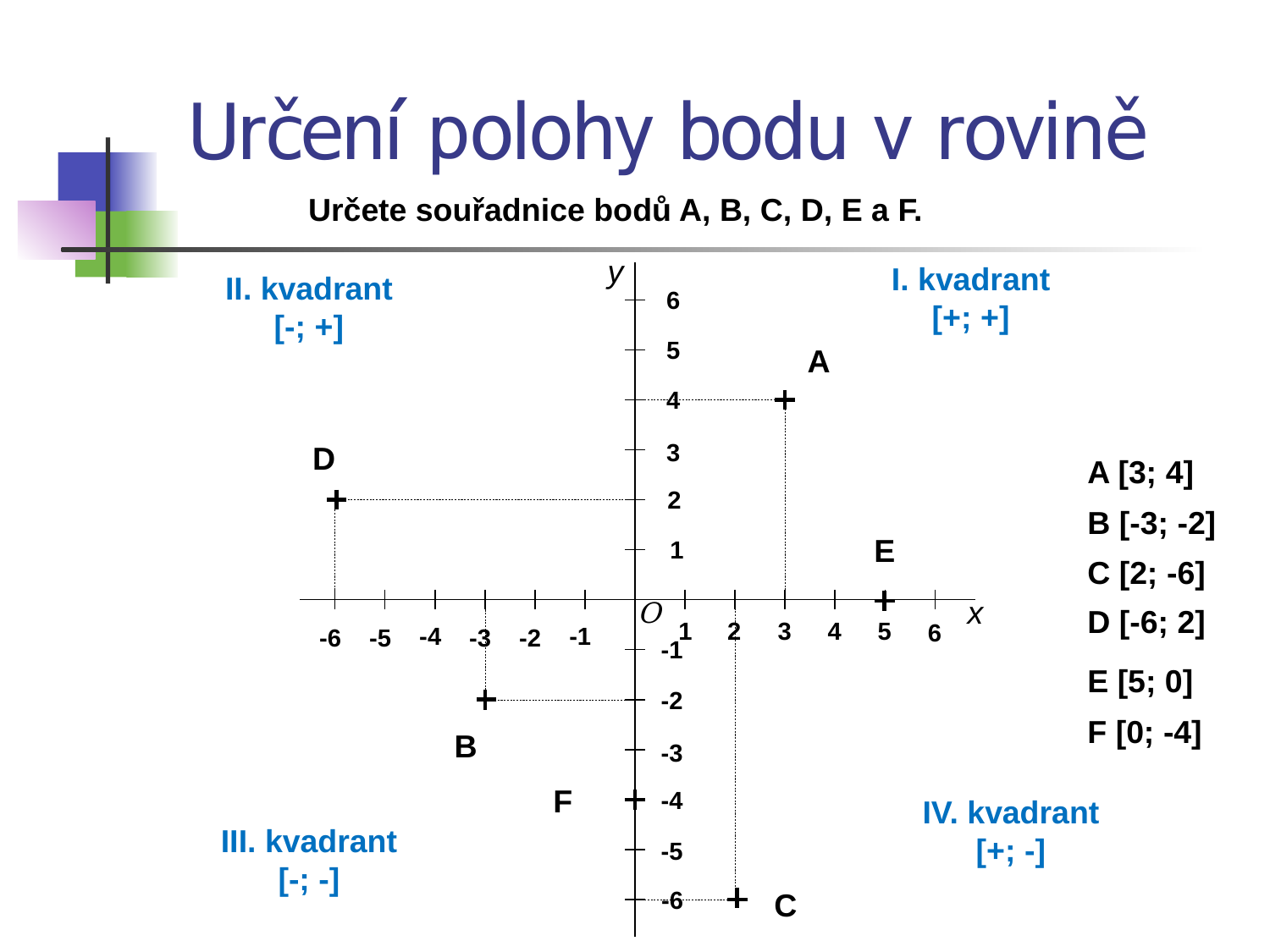

Určení polohy bodu v rovině
Určete souřadnice bodů A, B, C, D, E a F.
y
I. kvadrant
[+; +]
II. kvadrant
[-; +]
6
5
A
4
3
D
A [3; 4]
2
B [-3; -2]
E
1
C [2; -6]
x
O
D [-6; 2]
5
4
3
2
1
6
-4
-1
-6
-5
-3
-2
-1
E [5; 0]
-2
F [0; -4]
B
-3
F
-4
IV. kvadrant
[+; -]
III. kvadrant
[-; -]
-5
-6
C